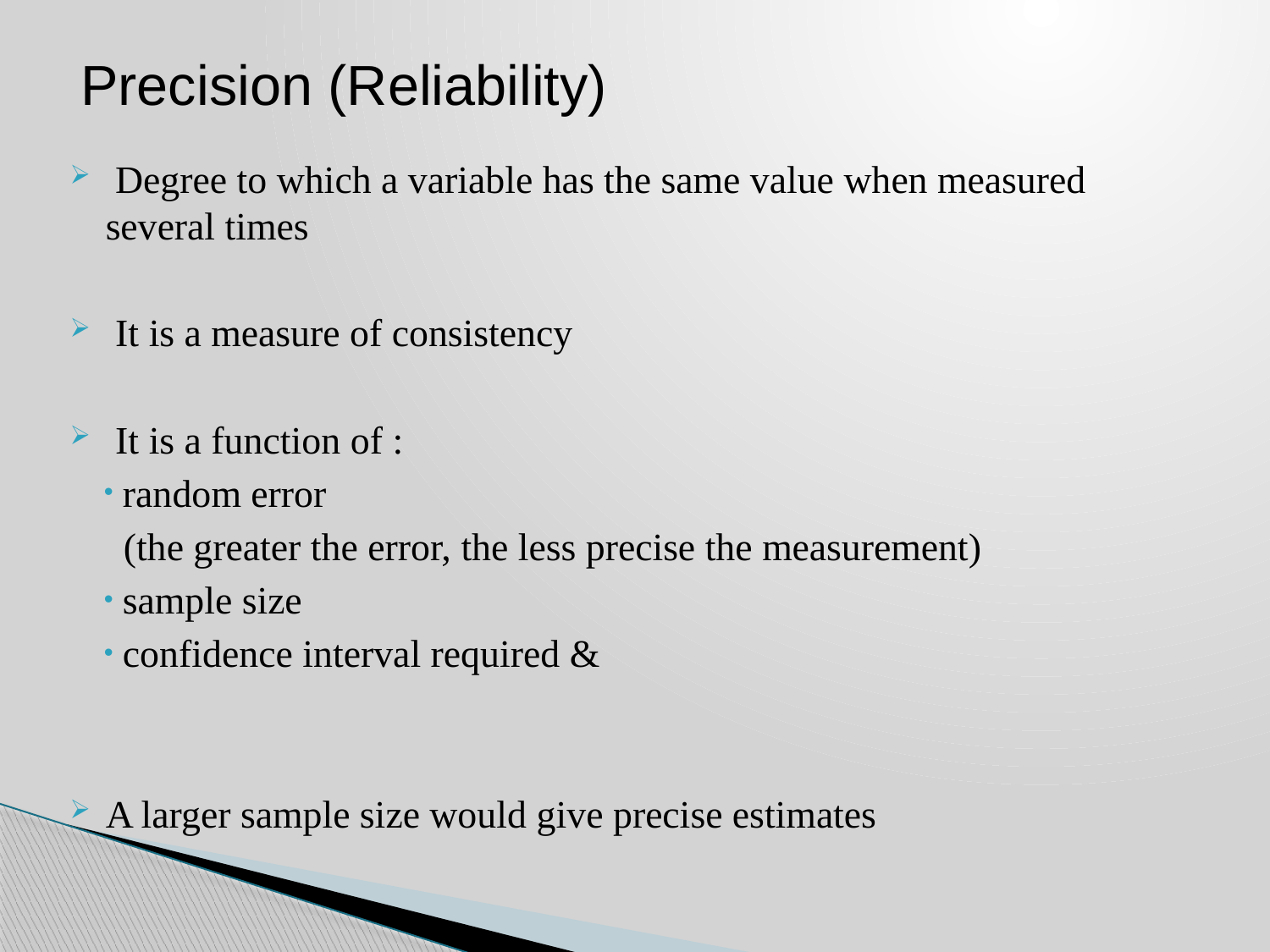

# Precision (Reliability)
 Degree to which a variable has the same value when measured several times

 It is a measure of consistency

 It is a function of :
 random error
  (the greater the error, the less precise the measurement)
 sample size
 confidence interval required &

A larger sample size would give precise estimates